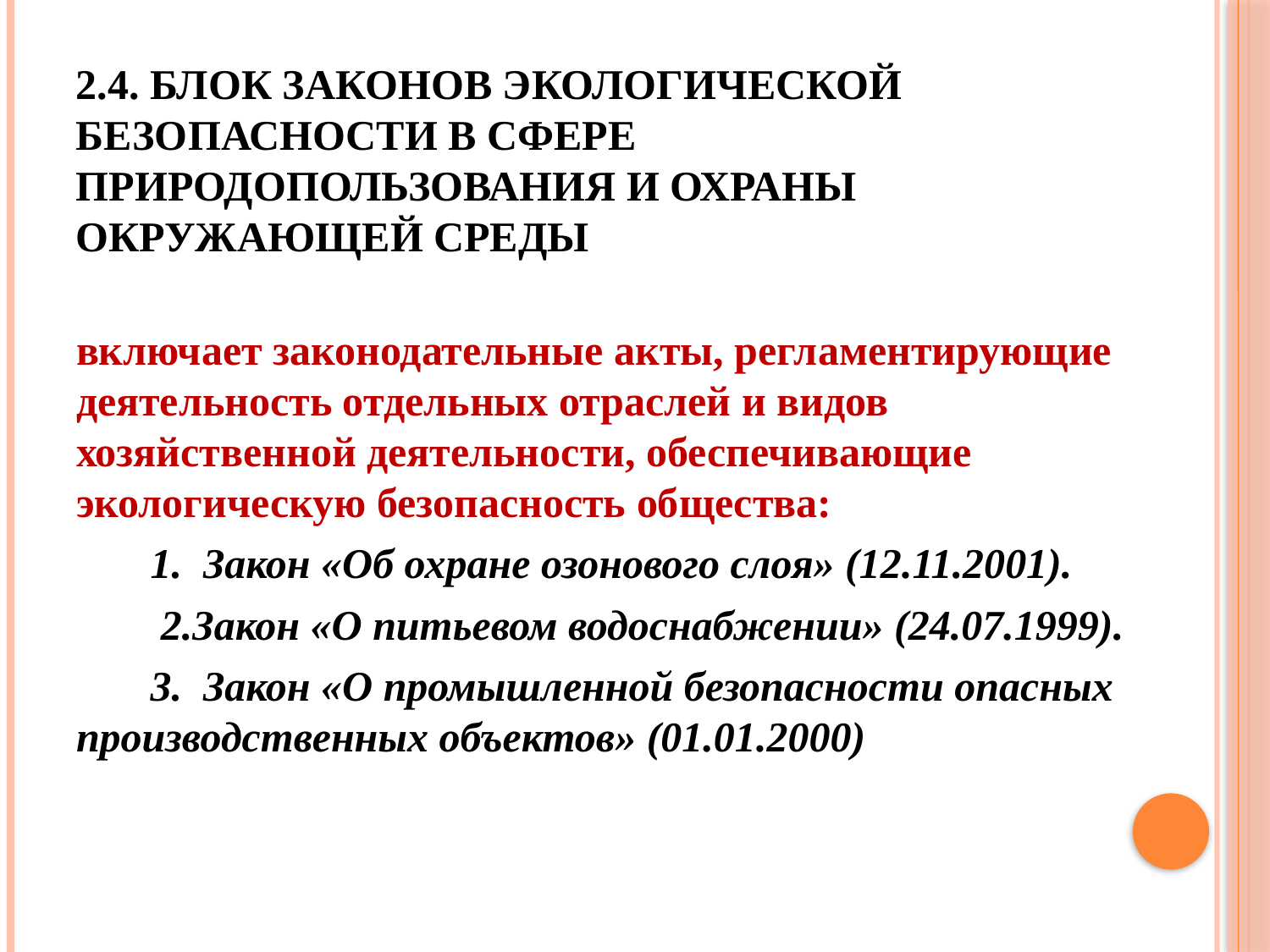

# 2.4. Блок законов экологической безопасности в сфере природопользования и охраны окружающей среды
включает законодательные акты, регламентирующие деятельность отдельных отраслей и видов хозяйственной деятельности, обеспечивающие экологическую безопасность общества:
       1.	Закон «Об охране озонового слоя» (12.11.2001).
        2.Закон «О питьевом водоснабжении» (24.07.1999).
       3.	Закон «О промышленной безопасности опасных производственных объектов» (01.01.2000)